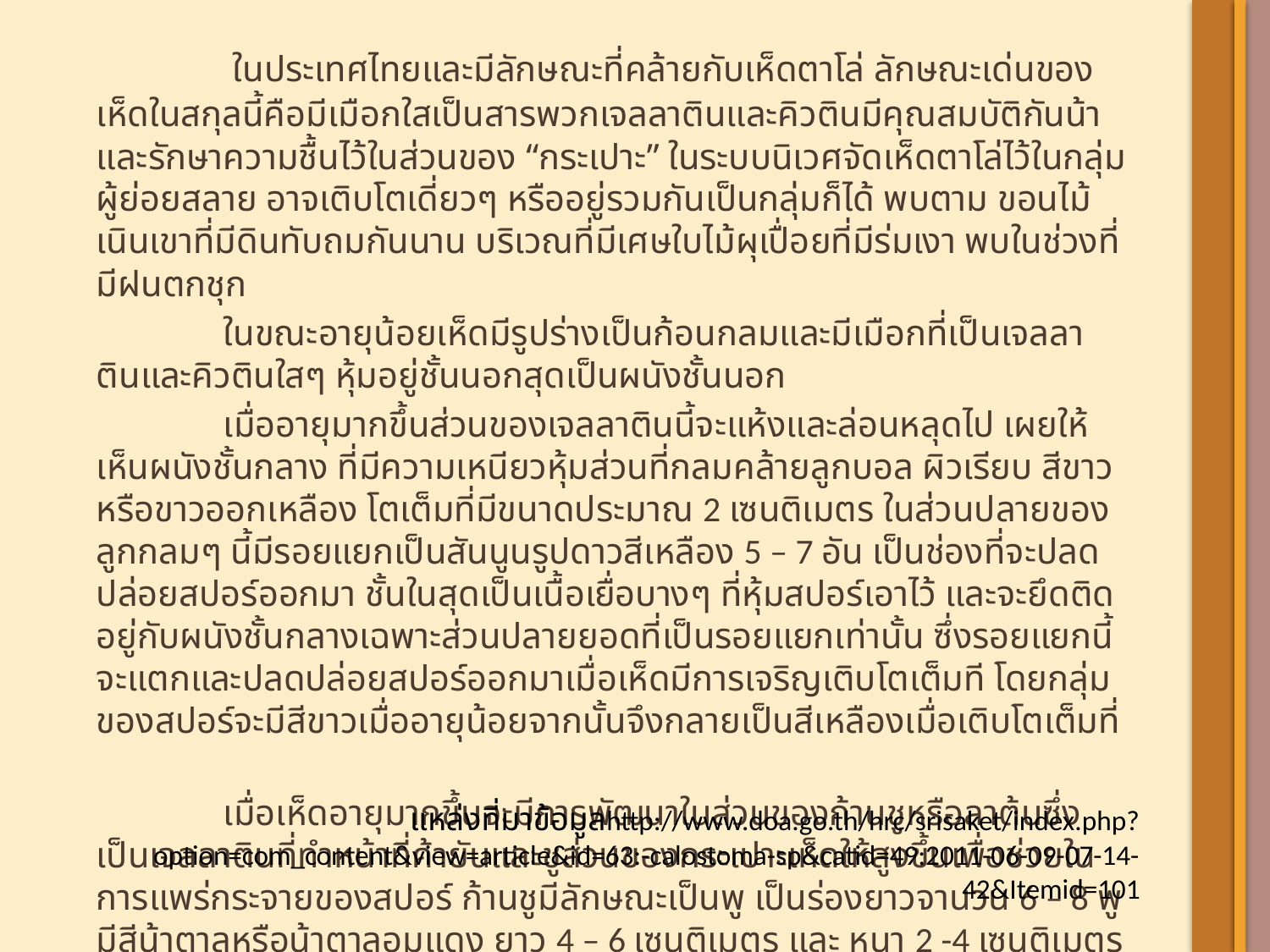

ในประเทศไทยและมีลักษณะที่คล้ายกับเห็ดตาโล่ ลักษณะเด่นของเห็ดในสกุลนี้คือมีเมือกใสเป็นสารพวกเจลลาตินและคิวตินมีคุณสมบัติกันน้าและรักษาความชื้นไว้ในส่วนของ “กระเปาะ” ในระบบนิเวศจัดเห็ดตาโล่ไว้ในกลุ่มผู้ย่อยสลาย อาจเติบโตเดี่ยวๆ หรืออยู่รวมกันเป็นกลุ่มก็ได้ พบตาม ขอนไม้ เนินเขาที่มีดินทับถมกันนาน บริเวณที่มีเศษใบไม้ผุเปื่อยที่มีร่มเงา พบในช่วงที่มีฝนตกชุก
	ในขณะอายุน้อยเห็ดมีรูปร่างเป็นก้อนกลมและมีเมือกที่เป็นเจลลาตินและคิวตินใสๆ หุ้มอยู่ชั้นนอกสุดเป็นผนังชั้นนอก
	เมื่ออายุมากขึ้นส่วนของเจลลาตินนี้จะแห้งและล่อนหลุดไป เผยให้เห็นผนังชั้นกลาง ที่มีความเหนียวหุ้มส่วนที่กลมคล้ายลูกบอล ผิวเรียบ สีขาวหรือขาวออกเหลือง โตเต็มที่มีขนาดประมาณ 2 เซนติเมตร ในส่วนปลายของลูกกลมๆ นี้มีรอยแยกเป็นสันนูนรูปดาวสีเหลือง 5 – 7 อัน เป็นช่องที่จะปลดปล่อยสปอร์ออกมา ชั้นในสุดเป็นเนื้อเยื่อบางๆ ที่หุ้มสปอร์เอาไว้ และจะยึดติดอยู่กับผนังชั้นกลางเฉพาะส่วนปลายยอดที่เป็นรอยแยกเท่านั้น ซึ่งรอยแยกนี้จะแตกและปลดปล่อยสปอร์ออกมาเมื่อเห็ดมีการเจริญเติบโตเต็มที โดยกลุ่มของสปอร์จะมีสีขาวเมื่ออายุน้อยจากนั้นจึงกลายเป็นสีเหลืองเมื่อเติบโตเต็มที่
	เมื่อเห็ดอายุมากขึ้นจะมีการพัฒนาในส่วนของก้านชูหรือลาต้นซึ่งเป็นเจลลาตินที่ทำหน้าที่ค้ายันและชูส่วนของกระเปาะเห็ดให้สูงขึ้นเพื่อช่วยในการแพร่กระจายของสปอร์ ก้านชูมีลักษณะเป็นพู เป็นร่องยาวจานวน 6 – 8 พู มีสีน้าตาลหรือน้าตาลอมแดง ยาว 4 – 6 เซนติเมตร และ หนา 2 -4 เซนติเมตร ส่วนของก้านชูนี้จะเชื่อมต่อกับเส้นสายที่ทาหน้าที่เหมือนรากในพืชชั้นสูง
แหล่งที่มาข้อมูลhttp://www.doa.go.th/hrc/srisaket/index.php?option=com_content&view=article&id=63:-calostoma-sp&catid=49:2011-06-09-07-14-42&Itemid=101